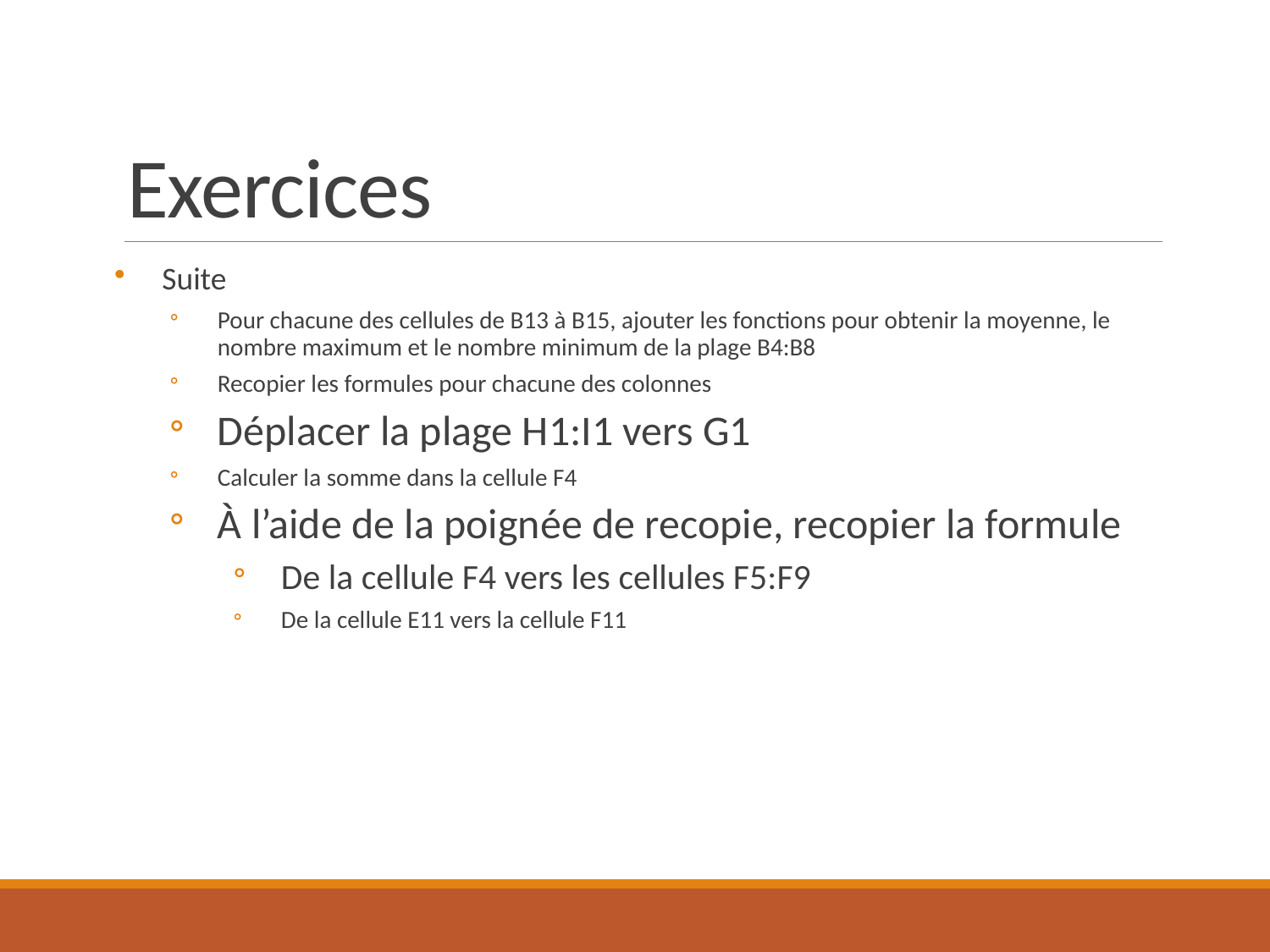

# Exercices
Suite
Pour chacune des cellules de B13 à B15, ajouter les fonctions pour obtenir la moyenne, le nombre maximum et le nombre minimum de la plage B4:B8
Recopier les formules pour chacune des colonnes
Déplacer la plage H1:I1 vers G1
Calculer la somme dans la cellule F4
À l’aide de la poignée de recopie, recopier la formule
De la cellule F4 vers les cellules F5:F9
De la cellule E11 vers la cellule F11